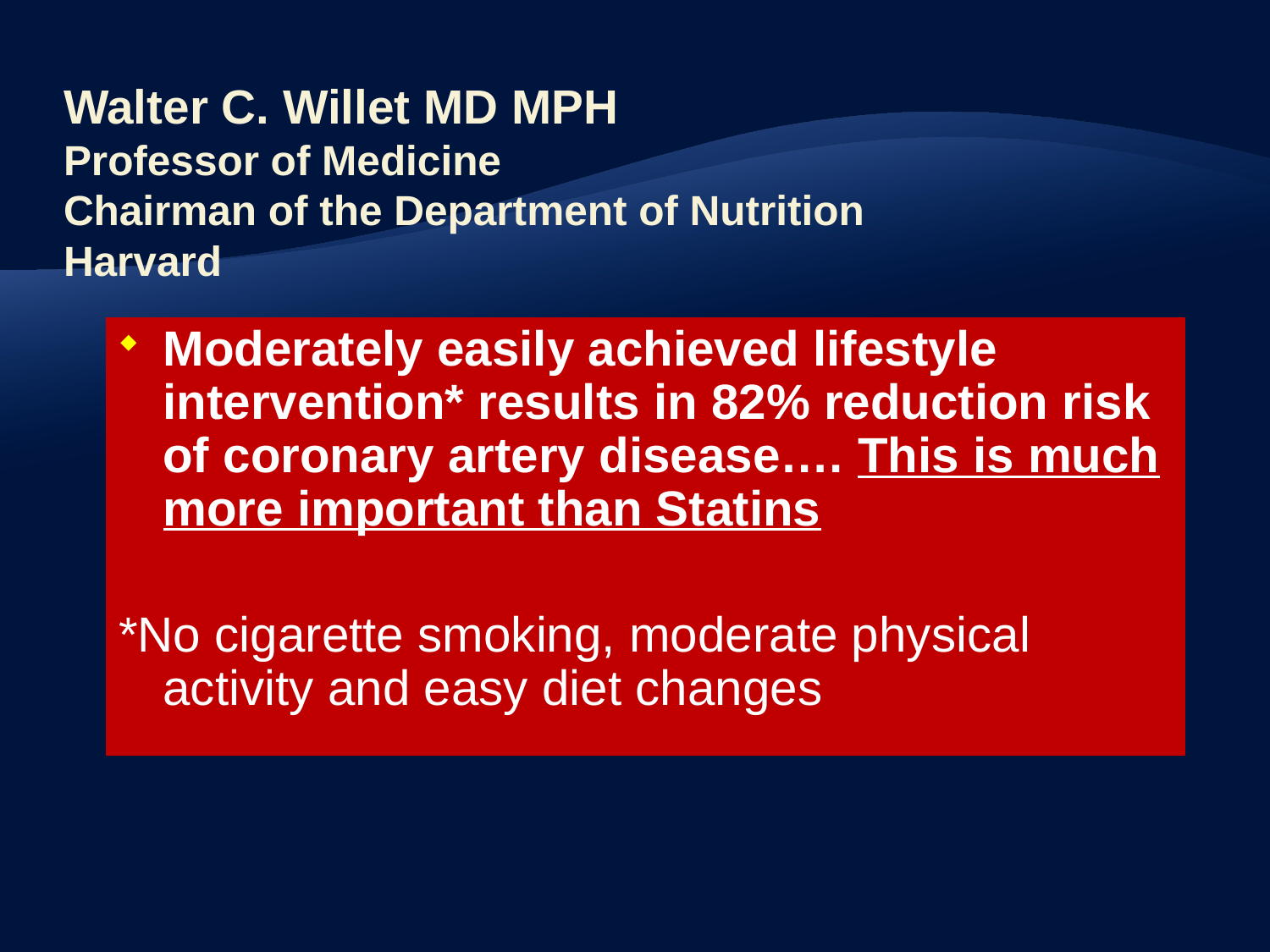

# Walter C. Willet MD MPH Professor of Medicine Chairman of the Department of Nutrition Harvard
Moderately easily achieved lifestyle intervention* results in 82% reduction risk of coronary artery disease…. This is much more important than Statins

*No cigarette smoking, moderate physical activity and easy diet changes